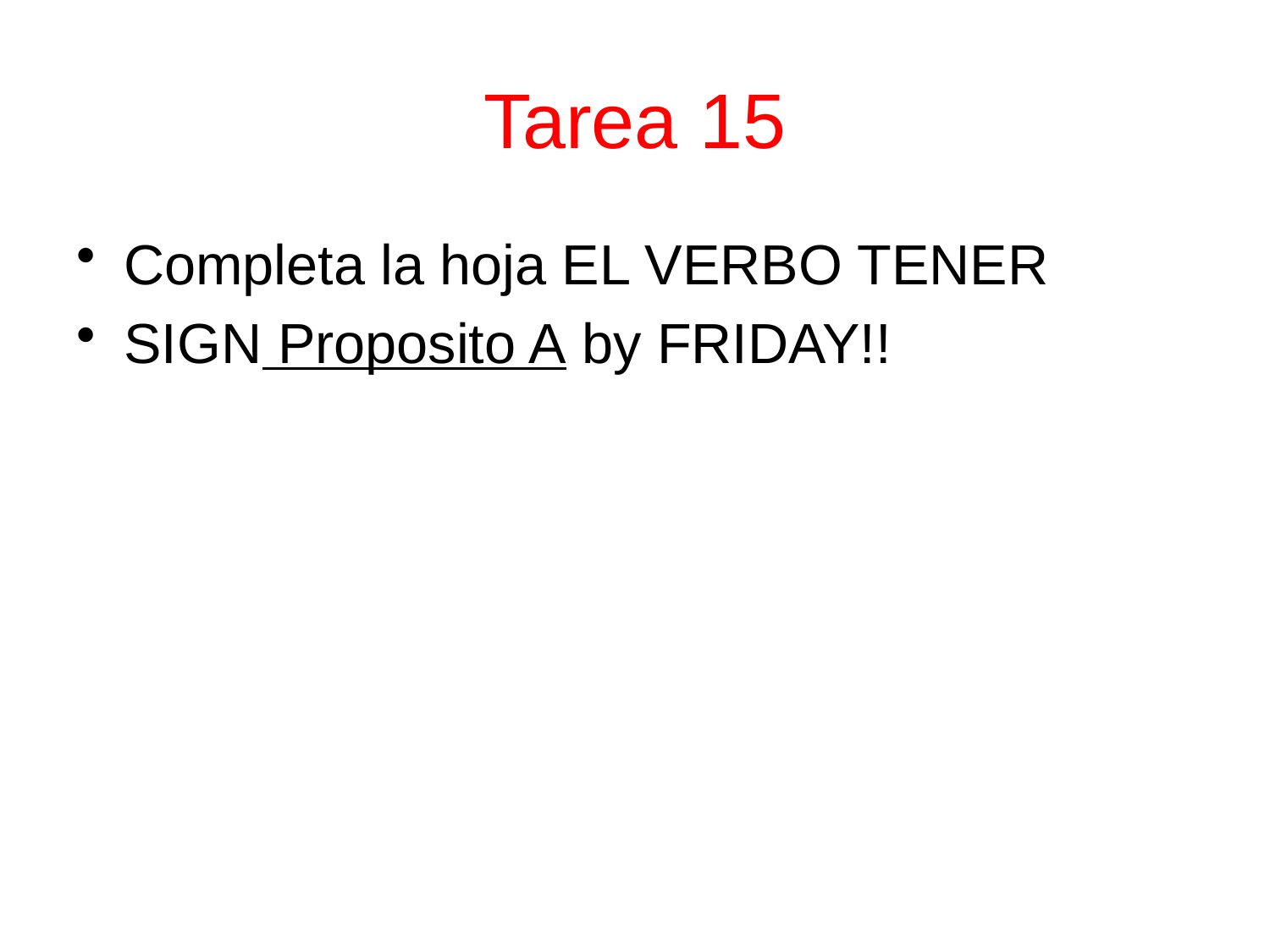

# Tarea 15
Completa la hoja EL VERBO TENER
SIGN Proposito A by FRIDAY!!